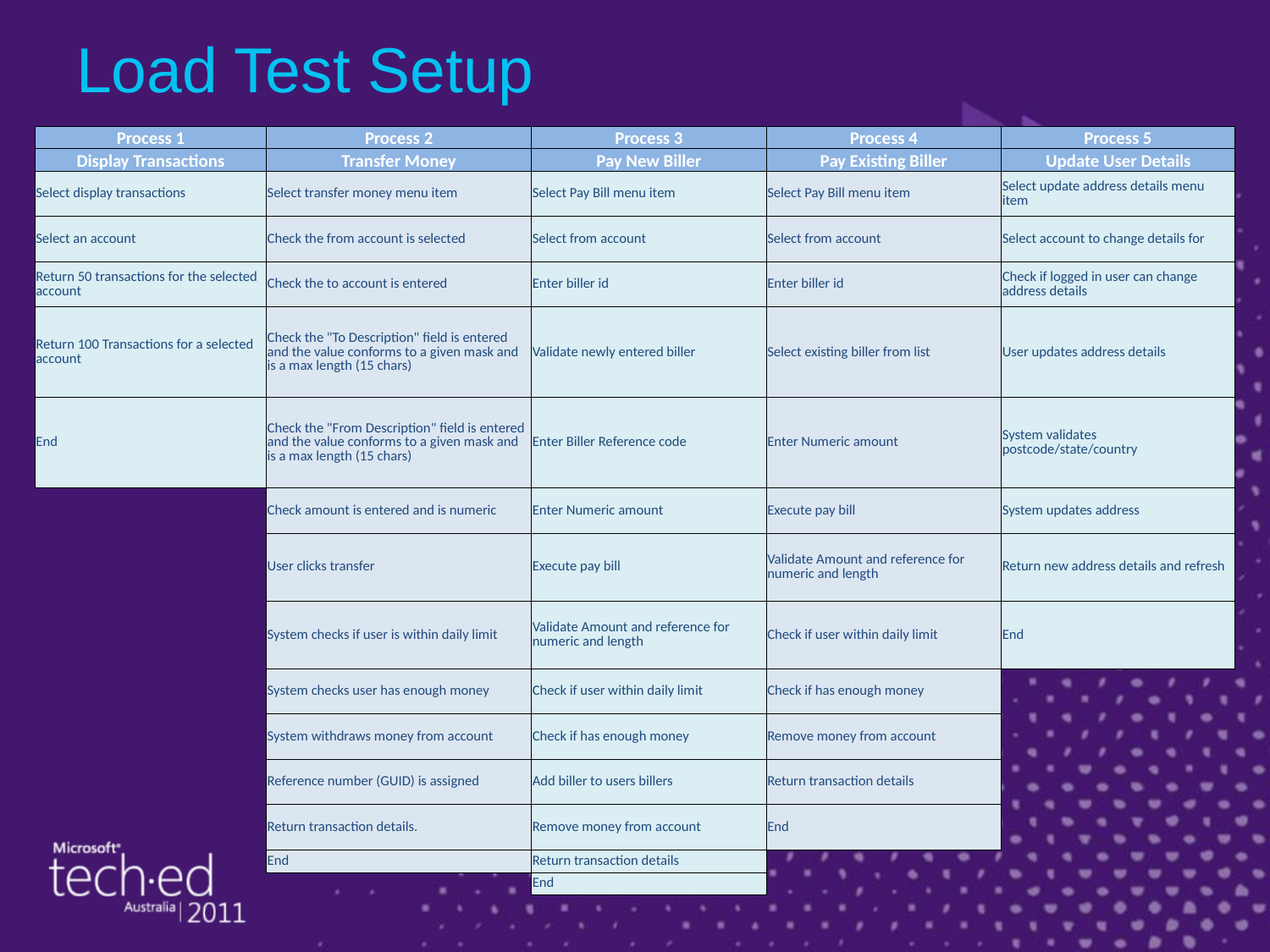

# Load Test Setup
| Process 1 | Process 2 | Process 3 | Process 4 | Process 5 |
| --- | --- | --- | --- | --- |
| Display Transactions | Transfer Money | Pay New Biller | Pay Existing Biller | Update User Details |
| Select display transactions | Select transfer money menu item | Select Pay Bill menu item | Select Pay Bill menu item | Select update address details menu item |
| Select an account | Check the from account is selected | Select from account | Select from account | Select account to change details for |
| Return 50 transactions for the selected account | Check the to account is entered | Enter biller id | Enter biller id | Check if logged in user can change address details |
| Return 100 Transactions for a selected account | Check the "To Description" field is entered and the value conforms to a given mask and is a max length (15 chars) | Validate newly entered biller | Select existing biller from list | User updates address details |
| End | Check the "From Description" field is entered and the value conforms to a given mask and is a max length (15 chars) | Enter Biller Reference code | Enter Numeric amount | System validates postcode/state/country |
|  | Check amount is entered and is numeric | Enter Numeric amount | Execute pay bill | System updates address |
|  | User clicks transfer | Execute pay bill | Validate Amount and reference for numeric and length | Return new address details and refresh |
|  | System checks if user is within daily limit | Validate Amount and reference for numeric and length | Check if user within daily limit | End |
|  | System checks user has enough money | Check if user within daily limit | Check if has enough money |  |
|  | System withdraws money from account | Check if has enough money | Remove money from account |  |
|  | Reference number (GUID) is assigned | Add biller to users billers | Return transaction details |  |
|  | Return transaction details. | Remove money from account | End |  |
|  | End | Return transaction details |  |  |
|  |  | End |  |  |